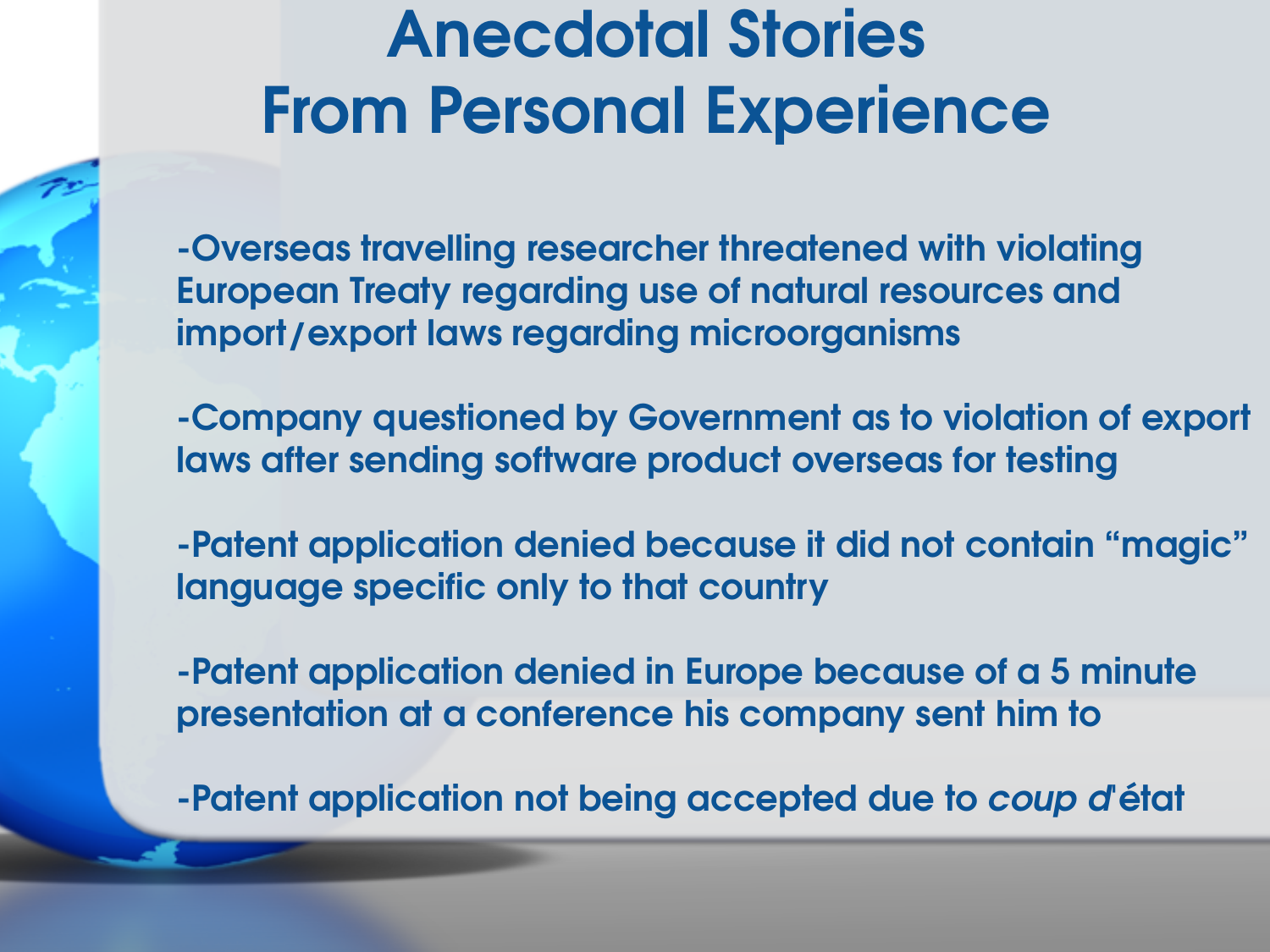

Anecdotal Stories
From Personal Experience
# -Overseas travelling researcher threatened with violating European Treaty regarding use of natural resources and import/export laws regarding microorganisms -Company questioned by Government as to violation of export laws after sending software product overseas for testing -Patent application denied because it did not contain “magic” language specific only to that country -Patent application denied in Europe because of a 5 minute presentation at a conference his company sent him to -Patent application not being accepted due to coup d'état